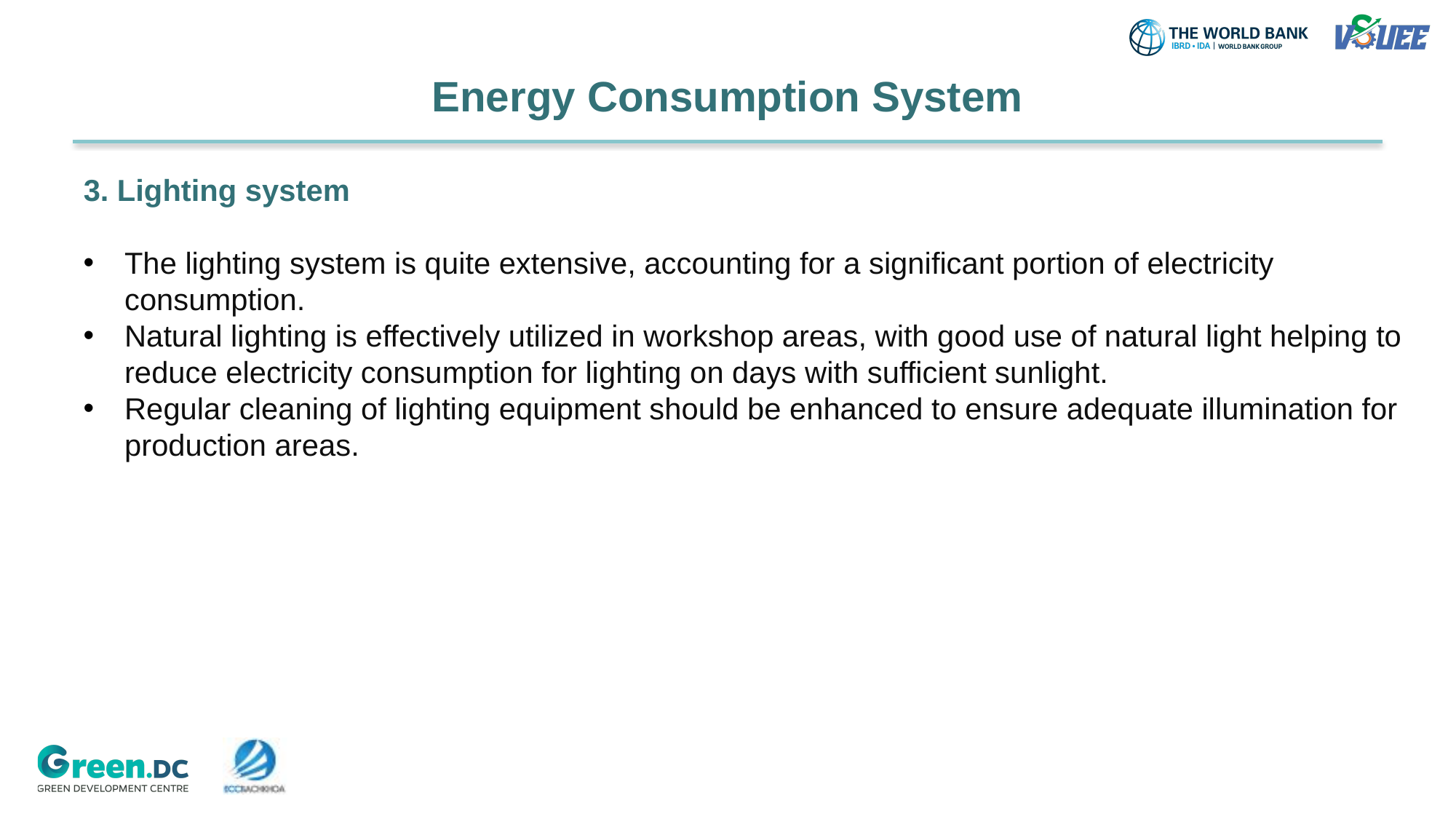

# Energy Consumption System
3. Lighting system
The lighting system is quite extensive, accounting for a significant portion of electricity consumption.
Natural lighting is effectively utilized in workshop areas, with good use of natural light helping to reduce electricity consumption for lighting on days with sufficient sunlight.
Regular cleaning of lighting equipment should be enhanced to ensure adequate illumination for production areas.